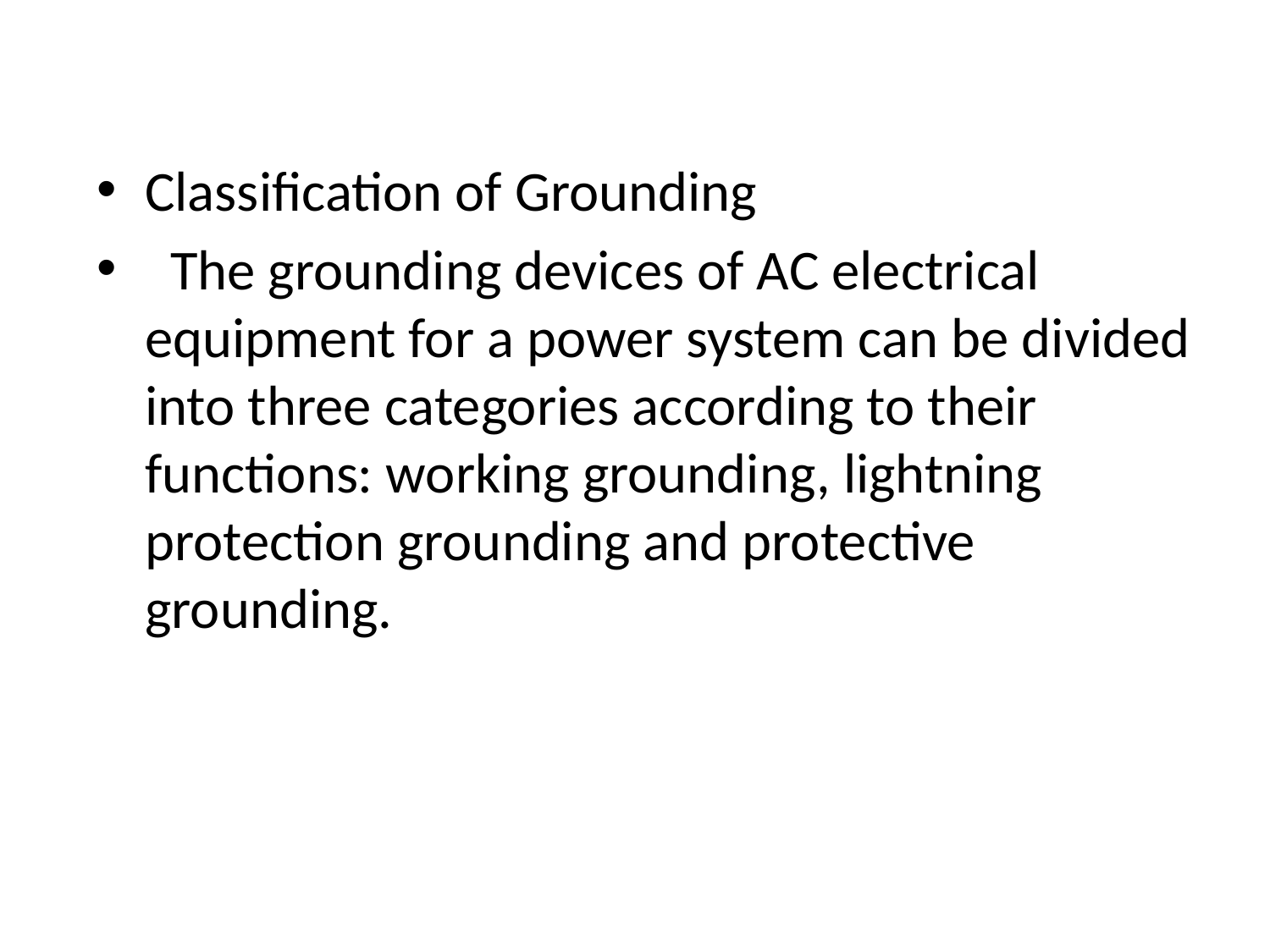

Classification of Grounding
  The grounding devices of AC electrical equipment for a power system can be divided into three categories according to their functions: working grounding, lightning protection grounding and protective grounding.